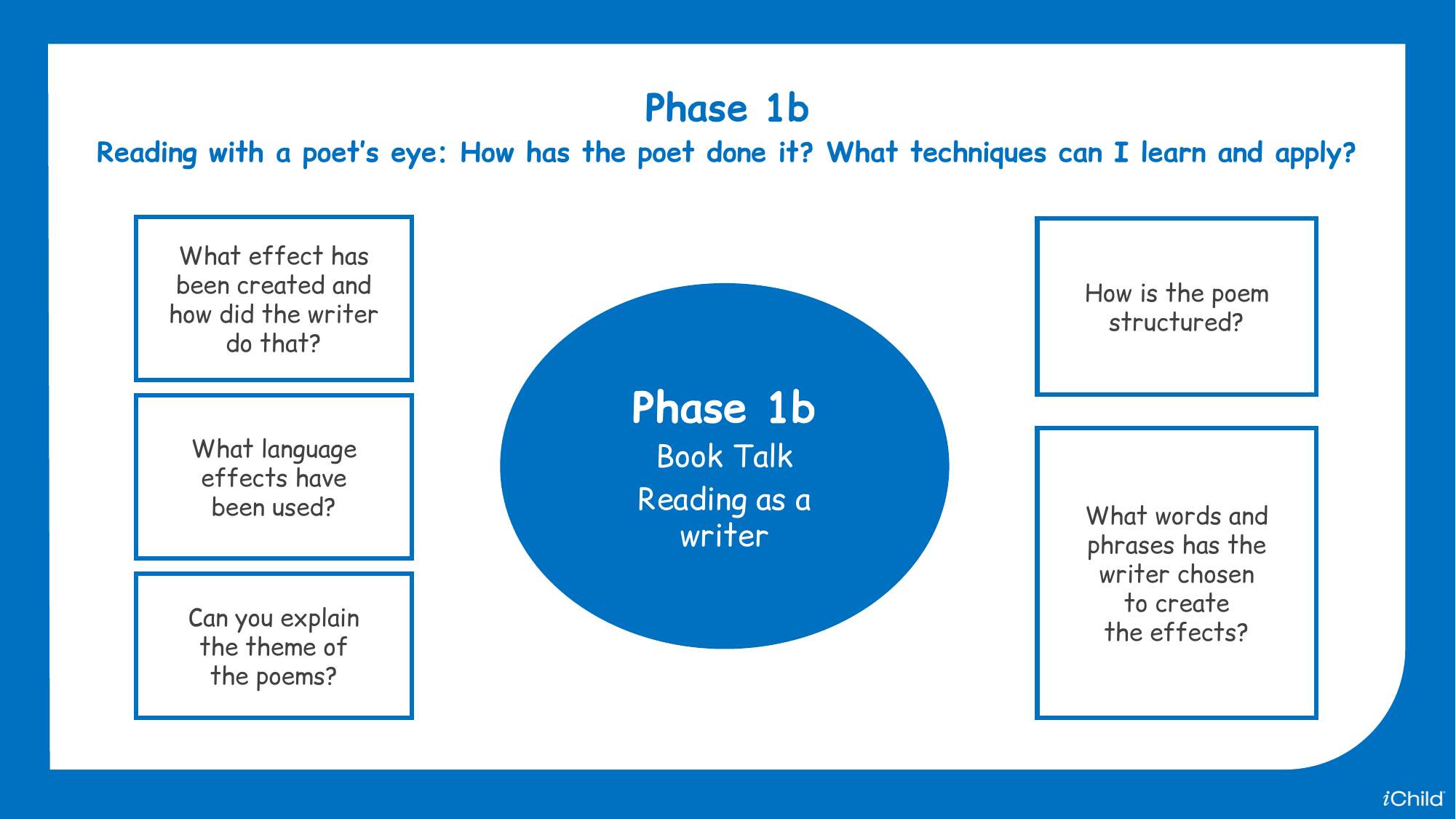

Phase 1b
Reading with a poet’s eye: How has the poet done it? What techniques can I learn and apply?
What effect has
been created and
how did the writer
do that?
How is the poem structured?
Phase 1b
Book Talk
Reading as a
writer
What language effects have
been used?
What words and phrases has the writer chosen
to create
the effects?
Can you explain
the theme of
the poems?